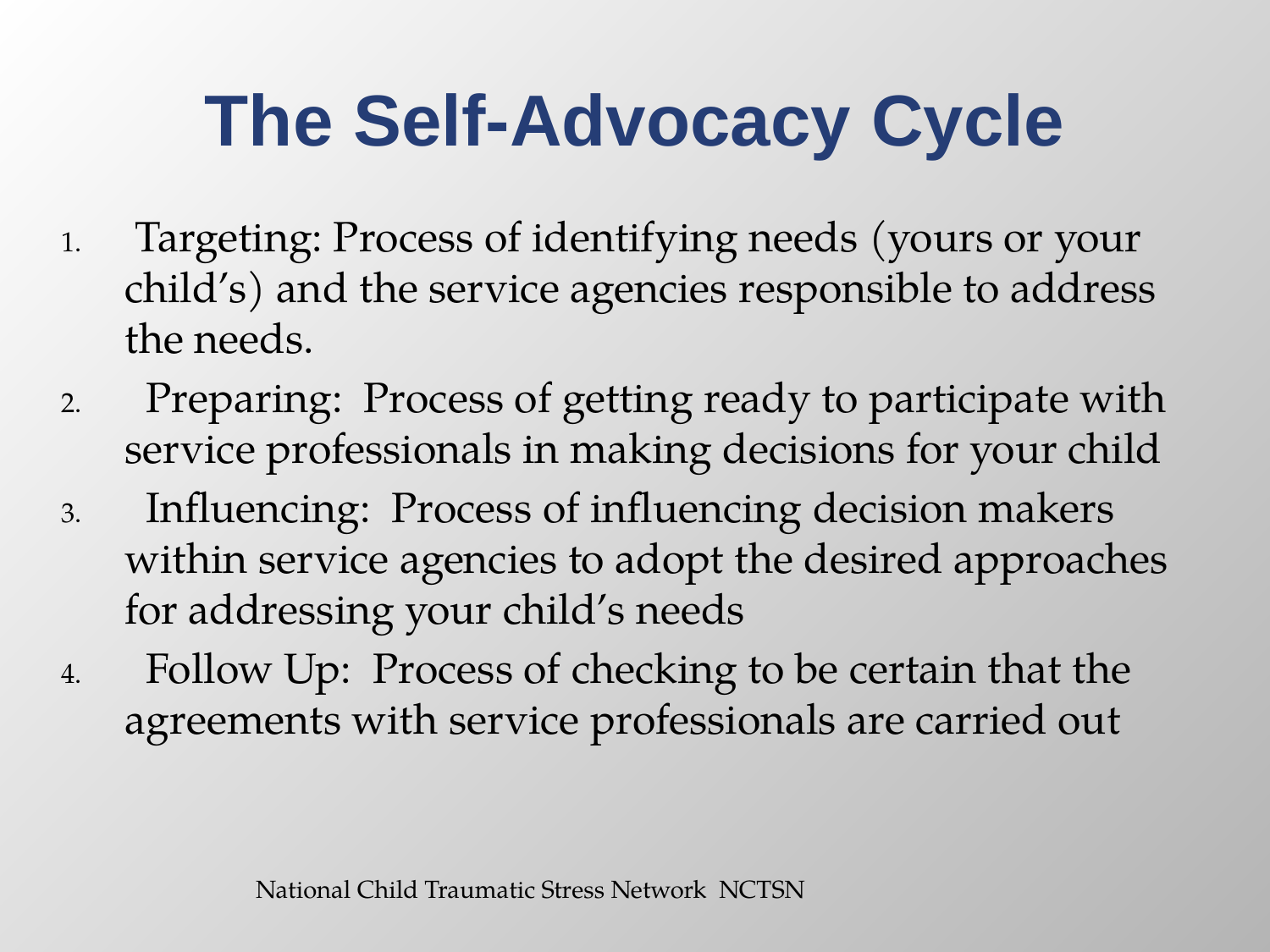

# The Self-Advocacy Cycle
 Targeting: Process of identifying needs (yours or your child’s) and the service agencies responsible to address the needs.
  Preparing:  Process of getting ready to participate with service professionals in making decisions for your child
  Influencing:  Process of influencing decision makers within service agencies to adopt the desired approaches for addressing your child’s needs
  Follow Up:  Process of checking to be certain that the agreements with service professionals are carried out
National Child Traumatic Stress Network  NCTSN